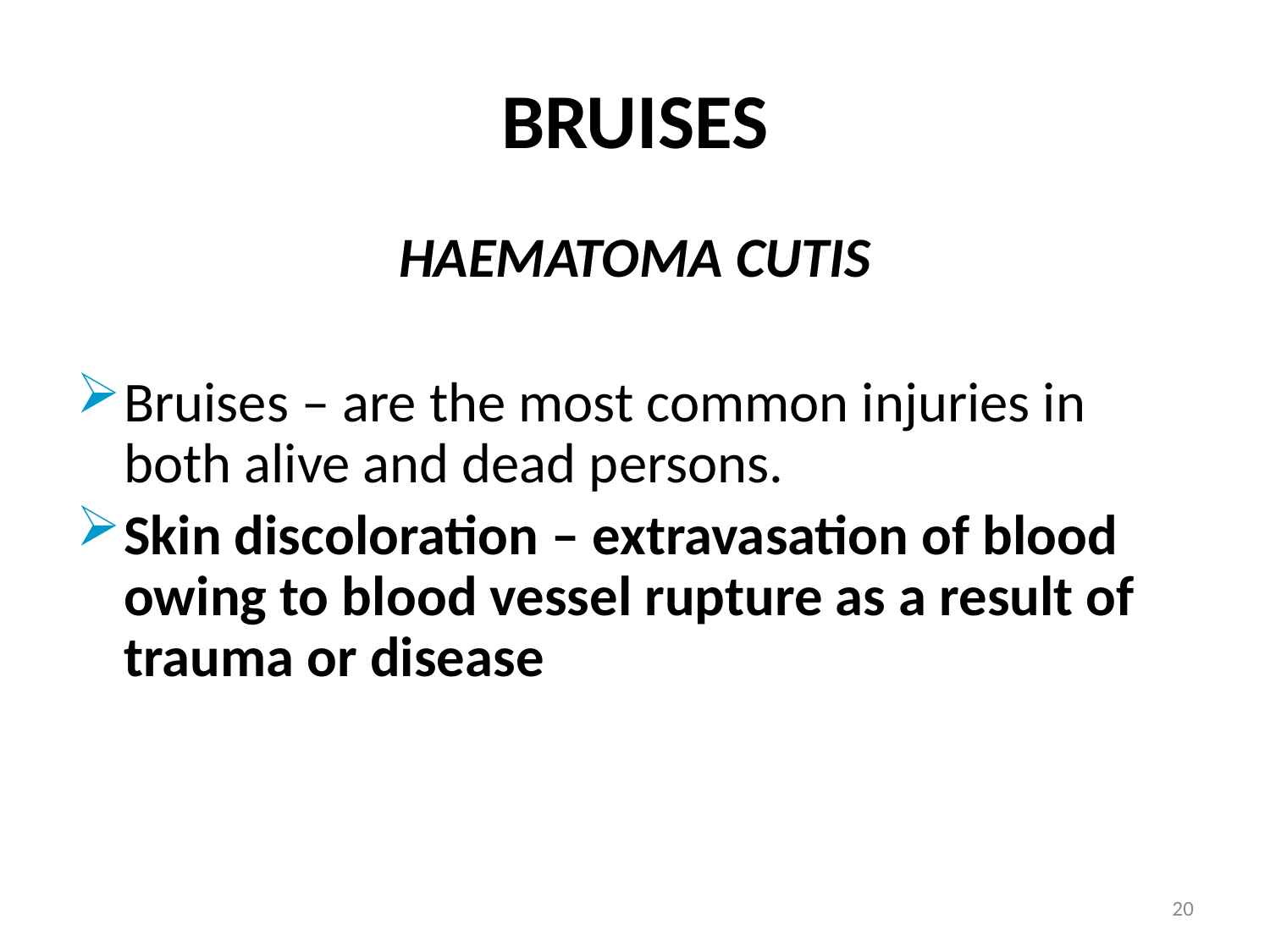

# BRUISES
HAEMATOMA CUTIS

Bruises – are the most common injuries in both alive and dead persons.
Skin discoloration – extravasation of blood owing to blood vessel rupture as a result of trauma or disease

20